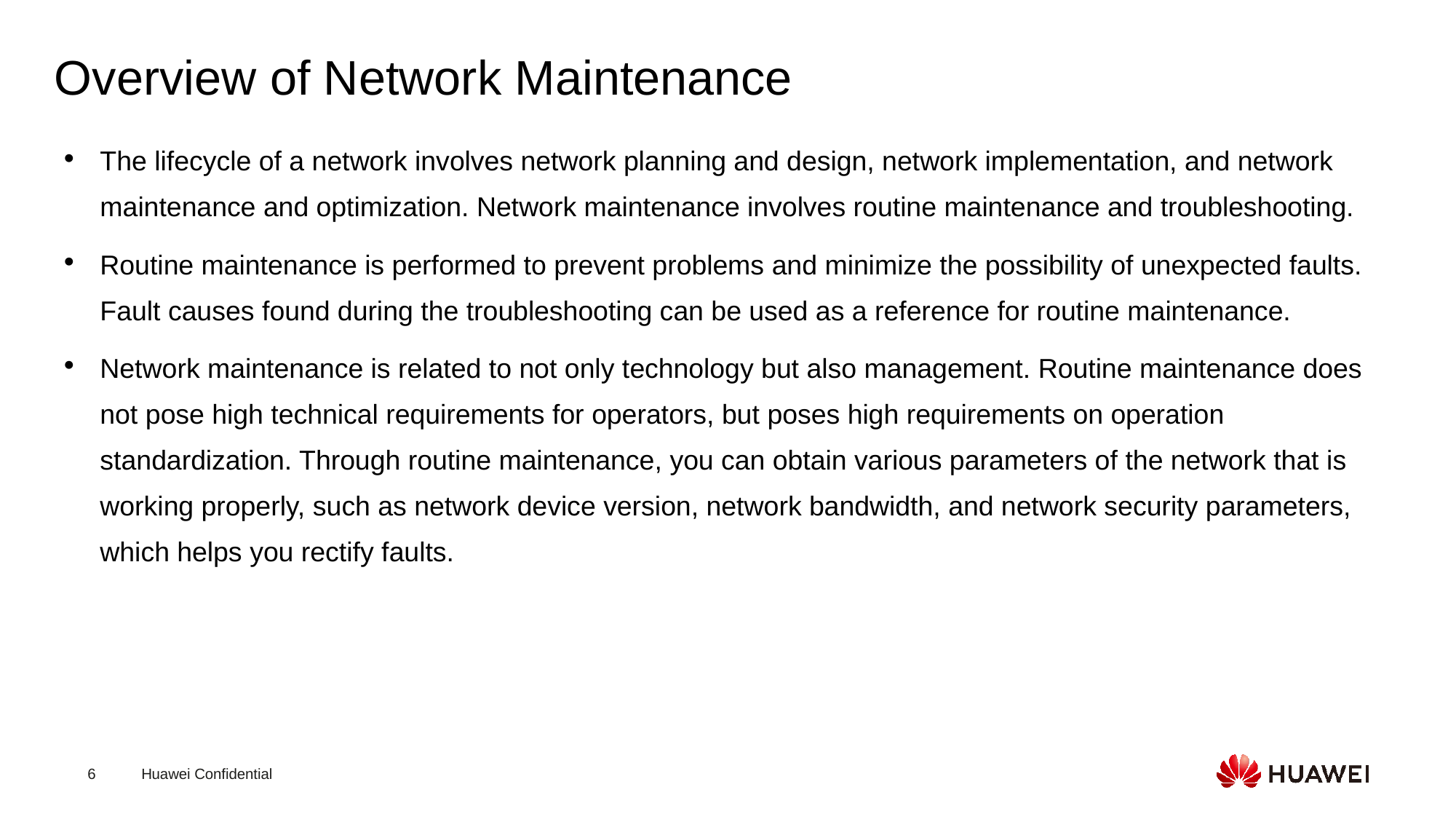

# Overview of Network Maintenance
The lifecycle of a network involves network planning and design, network implementation, and network maintenance and optimization. Network maintenance involves routine maintenance and troubleshooting.
Routine maintenance is performed to prevent problems and minimize the possibility of unexpected faults. Fault causes found during the troubleshooting can be used as a reference for routine maintenance.
Network maintenance is related to not only technology but also management. Routine maintenance does not pose high technical requirements for operators, but poses high requirements on operation standardization. Through routine maintenance, you can obtain various parameters of the network that is working properly, such as network device version, network bandwidth, and network security parameters, which helps you rectify faults.